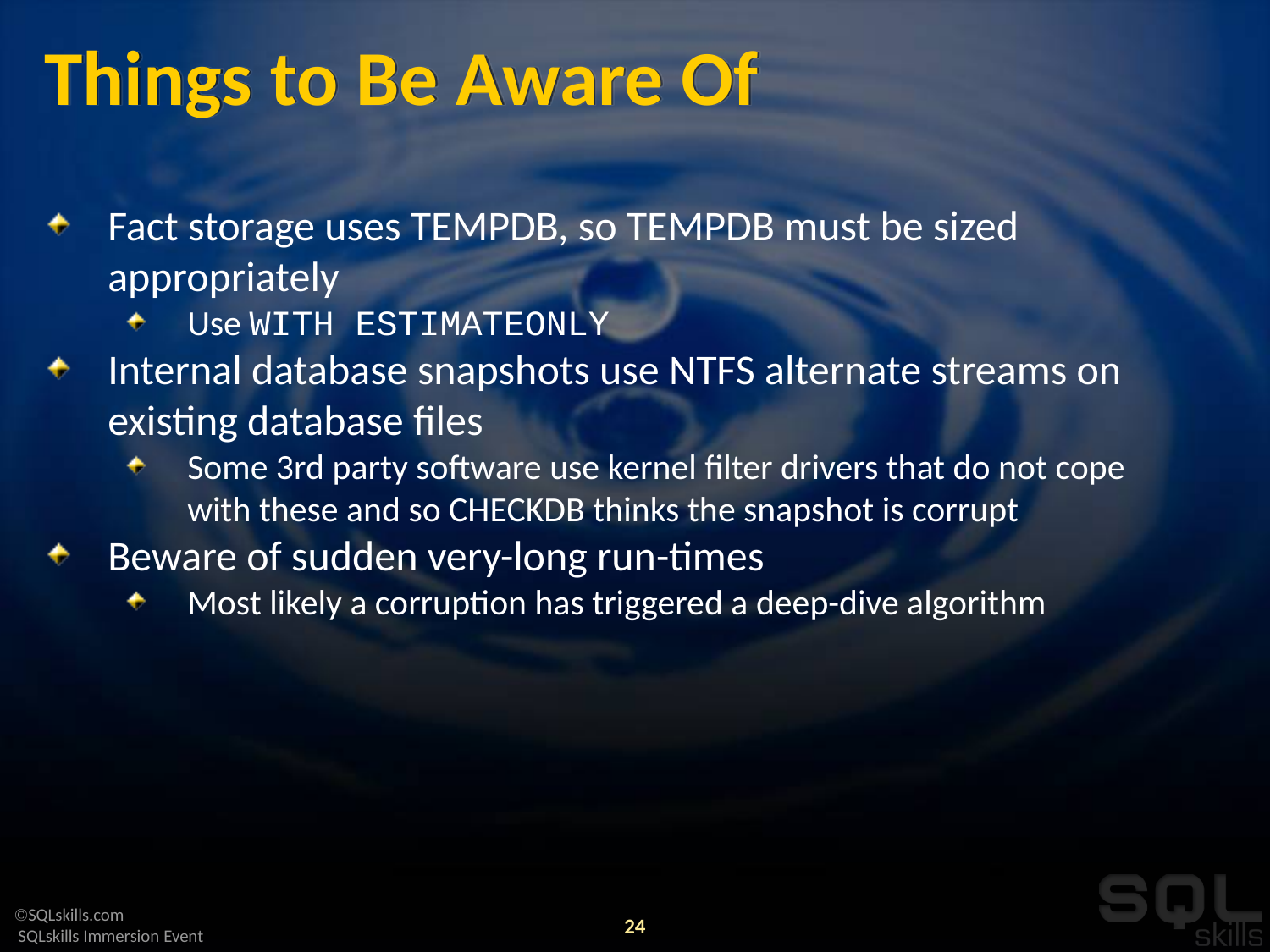

# Things to Be Aware Of
Fact storage uses TEMPDB, so TEMPDB must be sized appropriately
Use WITH ESTIMATEONLY
Internal database snapshots use NTFS alternate streams on existing database files
Some 3rd party software use kernel filter drivers that do not cope with these and so CHECKDB thinks the snapshot is corrupt
Beware of sudden very-long run-times
Most likely a corruption has triggered a deep-dive algorithm
24